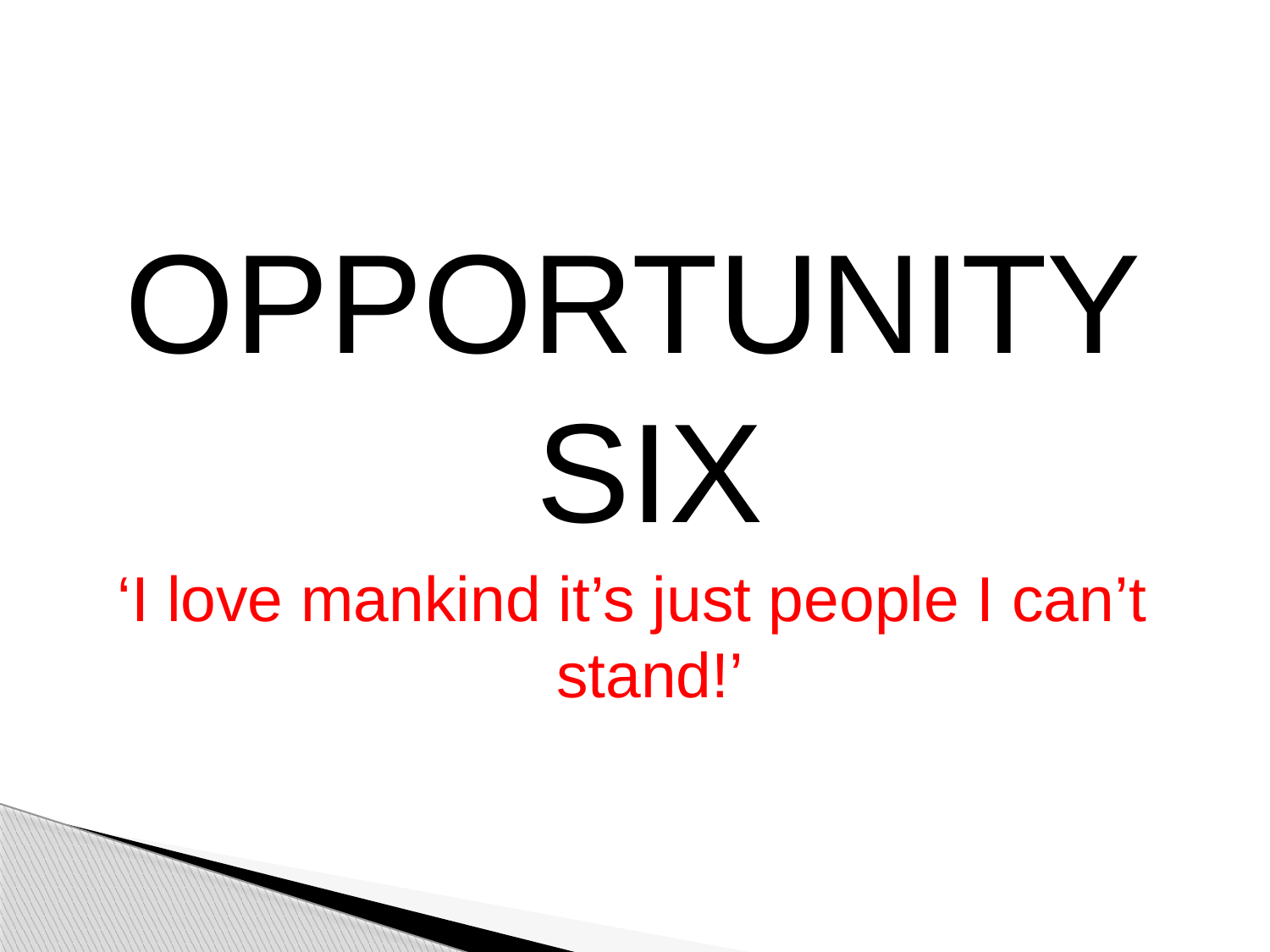

#
OPPORTUNITY SIX
‘I love mankind it’s just people I can’t stand!’